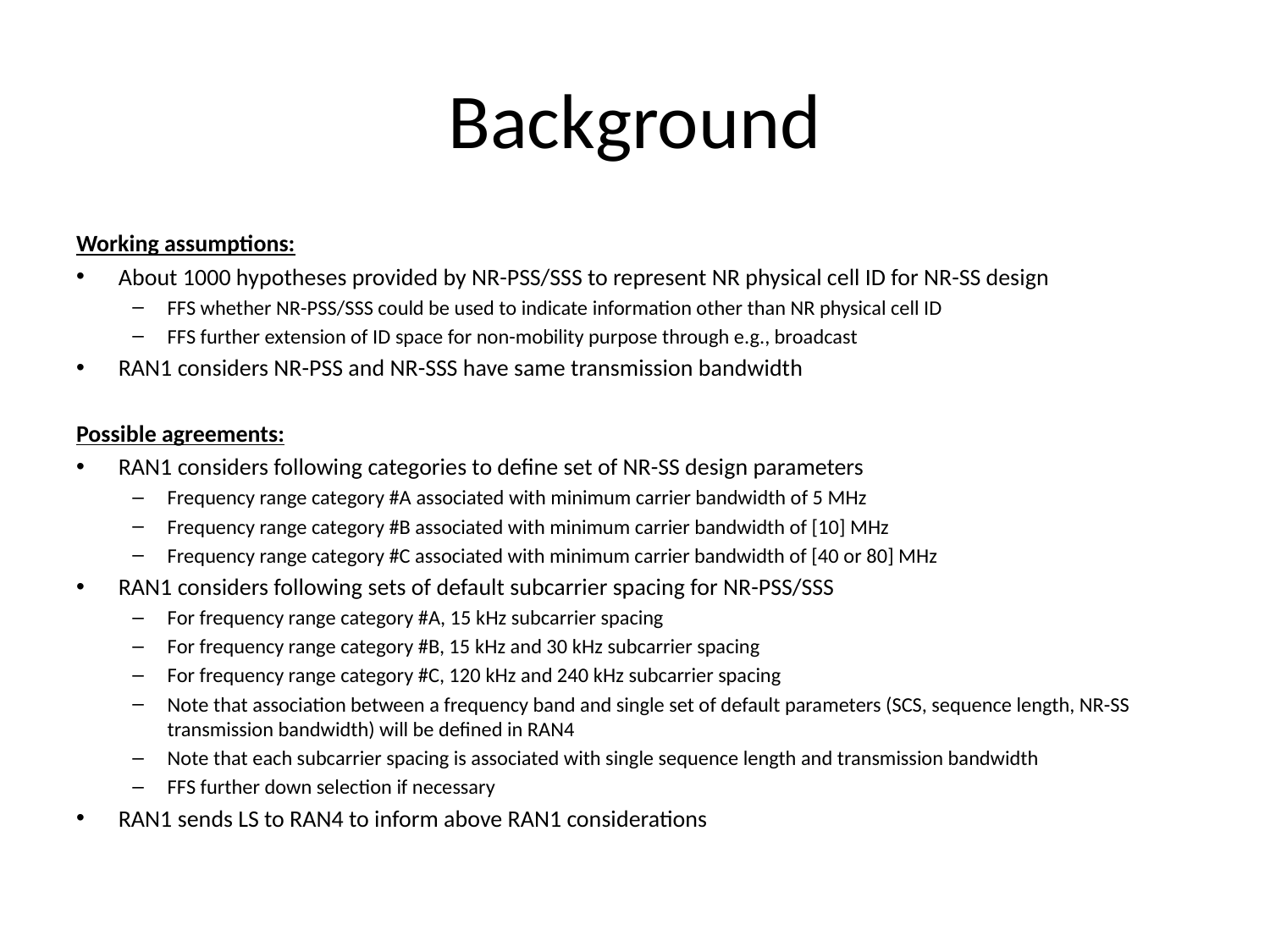

# Background
Working assumptions:
About 1000 hypotheses provided by NR-PSS/SSS to represent NR physical cell ID for NR-SS design
FFS whether NR-PSS/SSS could be used to indicate information other than NR physical cell ID
FFS further extension of ID space for non-mobility purpose through e.g., broadcast
RAN1 considers NR-PSS and NR-SSS have same transmission bandwidth

Possible agreements:
RAN1 considers following categories to define set of NR-SS design parameters
Frequency range category #A associated with minimum carrier bandwidth of 5 MHz
Frequency range category #B associated with minimum carrier bandwidth of [10] MHz
Frequency range category #C associated with minimum carrier bandwidth of [40 or 80] MHz
RAN1 considers following sets of default subcarrier spacing for NR-PSS/SSS
For frequency range category #A, 15 kHz subcarrier spacing
For frequency range category #B, 15 kHz and 30 kHz subcarrier spacing
For frequency range category #C, 120 kHz and 240 kHz subcarrier spacing
Note that association between a frequency band and single set of default parameters (SCS, sequence length, NR-SS transmission bandwidth) will be defined in RAN4
Note that each subcarrier spacing is associated with single sequence length and transmission bandwidth
FFS further down selection if necessary
RAN1 sends LS to RAN4 to inform above RAN1 considerations